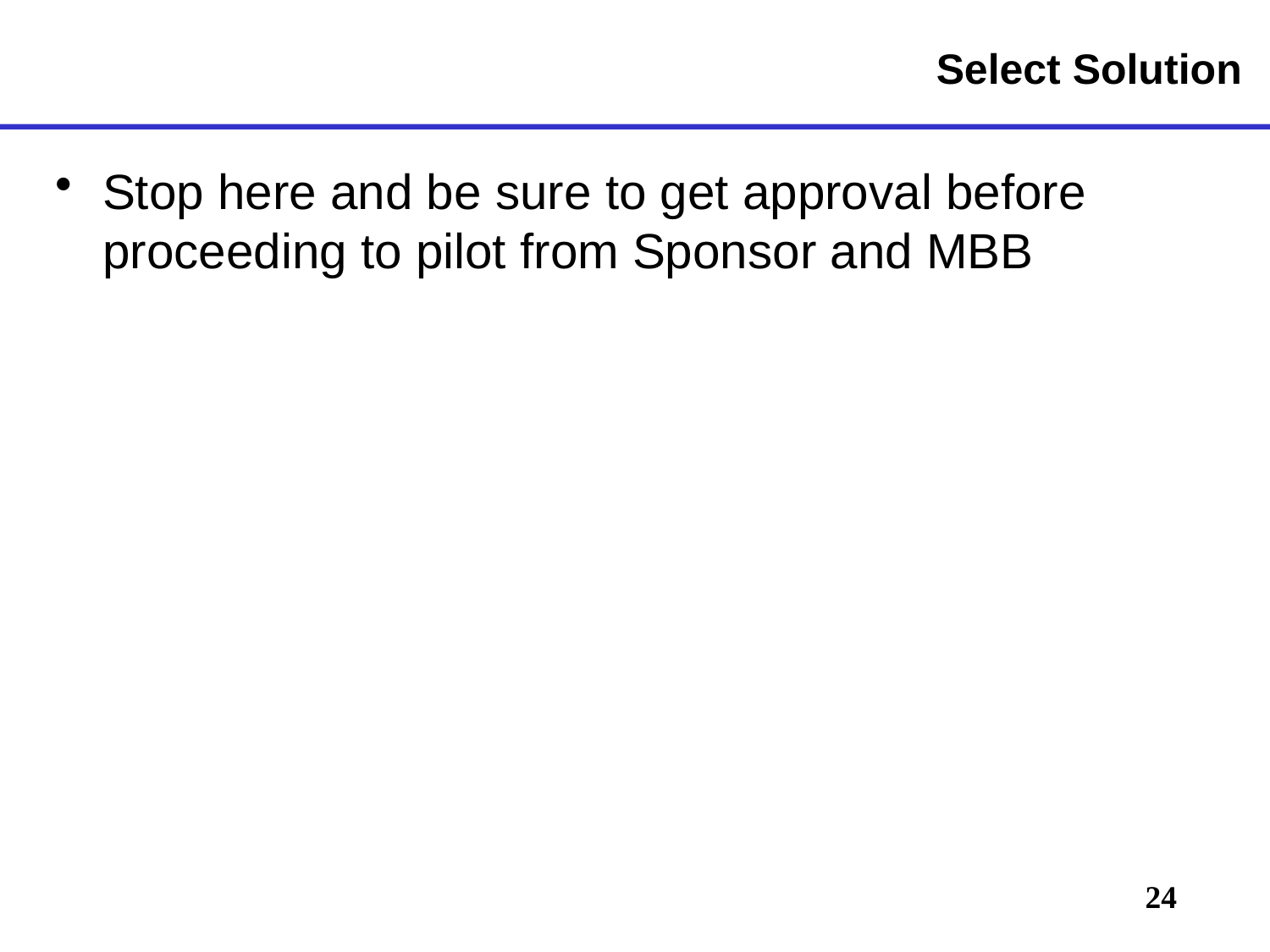

# Select Solution
Stop here and be sure to get approval before proceeding to pilot from Sponsor and MBB